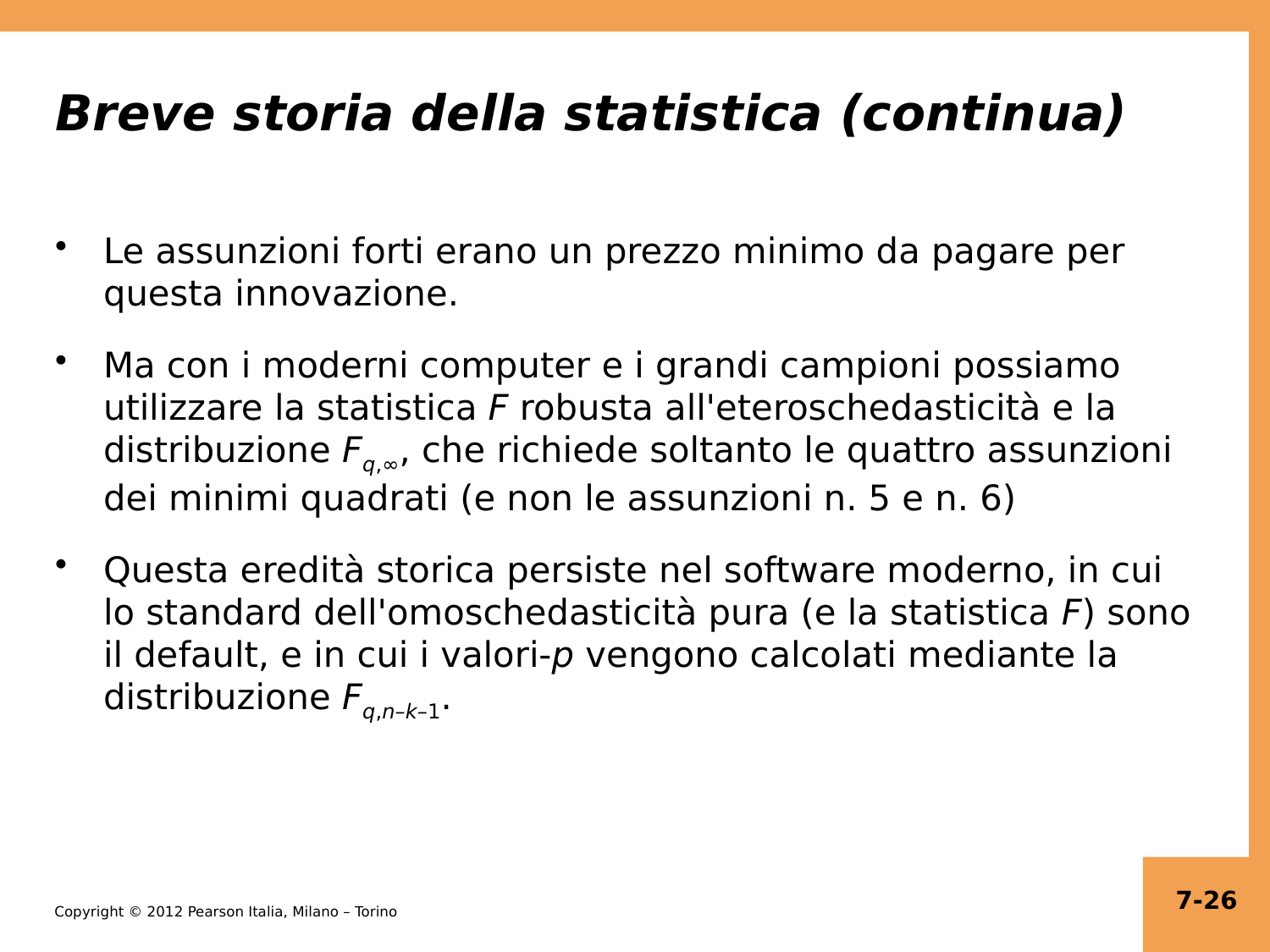

# Breve storia della statistica (continua)
Le assunzioni forti erano un prezzo minimo da pagare per questa innovazione.
Ma con i moderni computer e i grandi campioni possiamo utilizzare la statistica F robusta all'eteroschedasticità e la distribuzione Fq,∞, che richiede soltanto le quattro assunzioni dei minimi quadrati (e non le assunzioni n. 5 e n. 6)
Questa eredità storica persiste nel software moderno, in cui lo standard dell'omoschedasticità pura (e la statistica F) sono il default, e in cui i valori-p vengono calcolati mediante la distribuzione Fq,n–k–1.

7-26